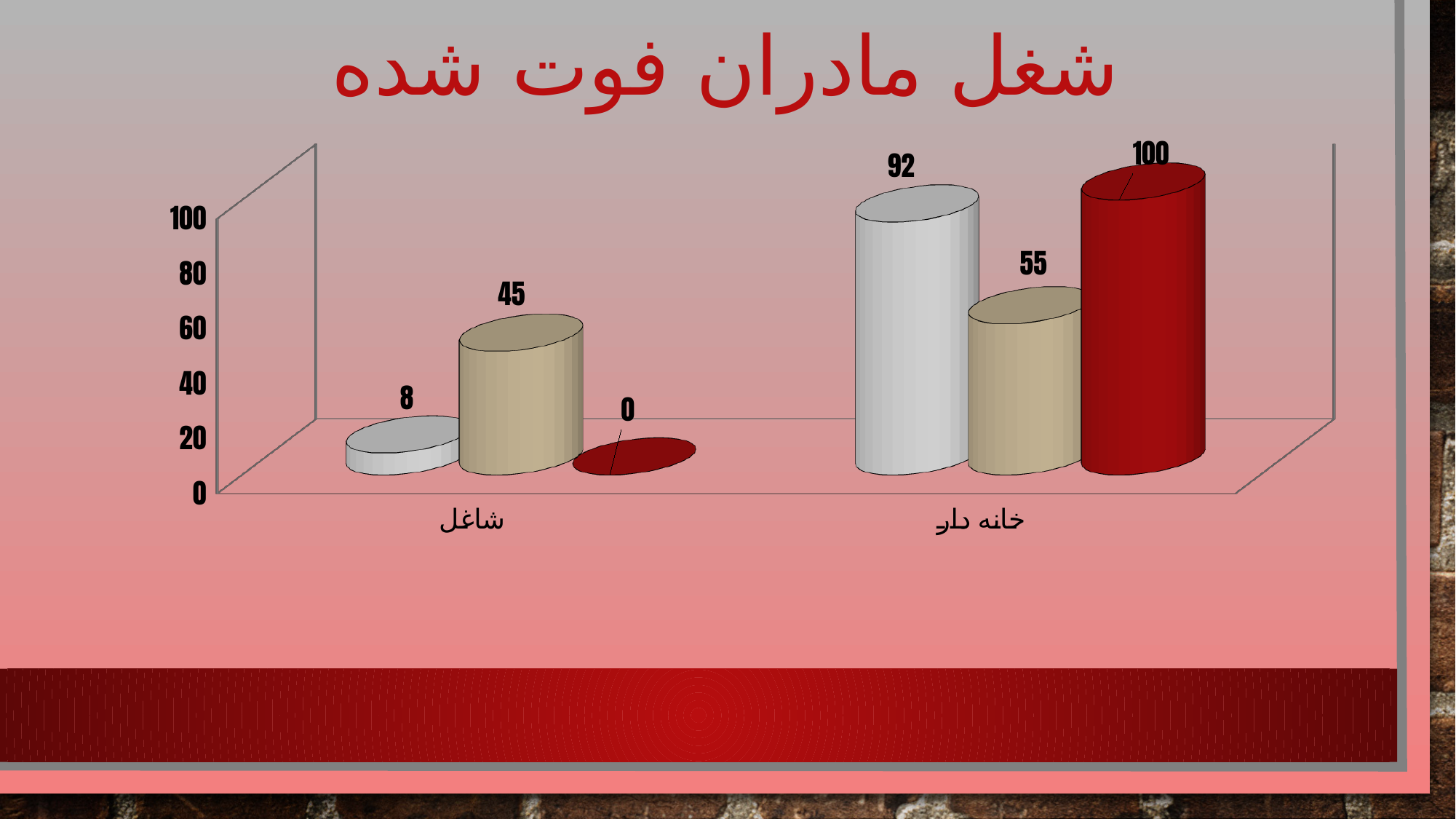

# شغل مادران فوت شده

[unsupported chart]